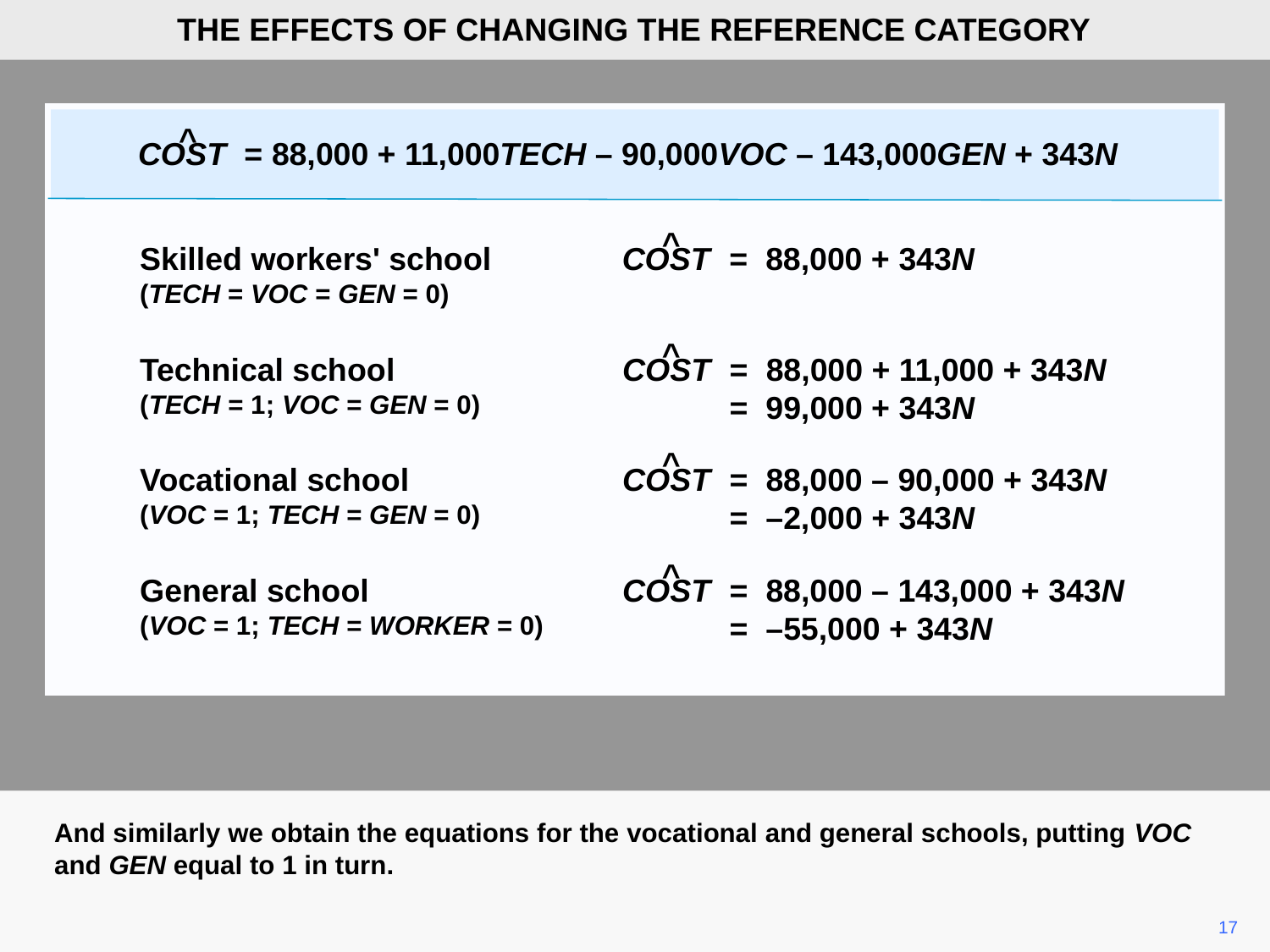

THE EFFECTS OF CHANGING THE REFERENCE CATEGORY

^
COST  = 88,000 + 11,000TECH – 90,000VOC – 143,000GEN + 343N

^
COST	=  88,000 + 343N
Skilled workers' school
(TECH = VOC = GEN = 0)
^
Technical school
(TECH = 1; VOC = GEN = 0)
COST	=  88,000 + 11,000 + 343N
	=  99,000 + 343N
^
Vocational school
(VOC = 1; TECH = GEN = 0)
COST	=  88,000 – 90,000 + 343N
	=  –2,000 + 343N
^
General school
(VOC = 1; TECH = WORKER = 0)
COST	=  88,000 – 143,000 + 343N
	=  –55,000 + 343N

And similarly we obtain the equations for the vocational and general schools, putting VOC and GEN equal to 1 in turn.
17